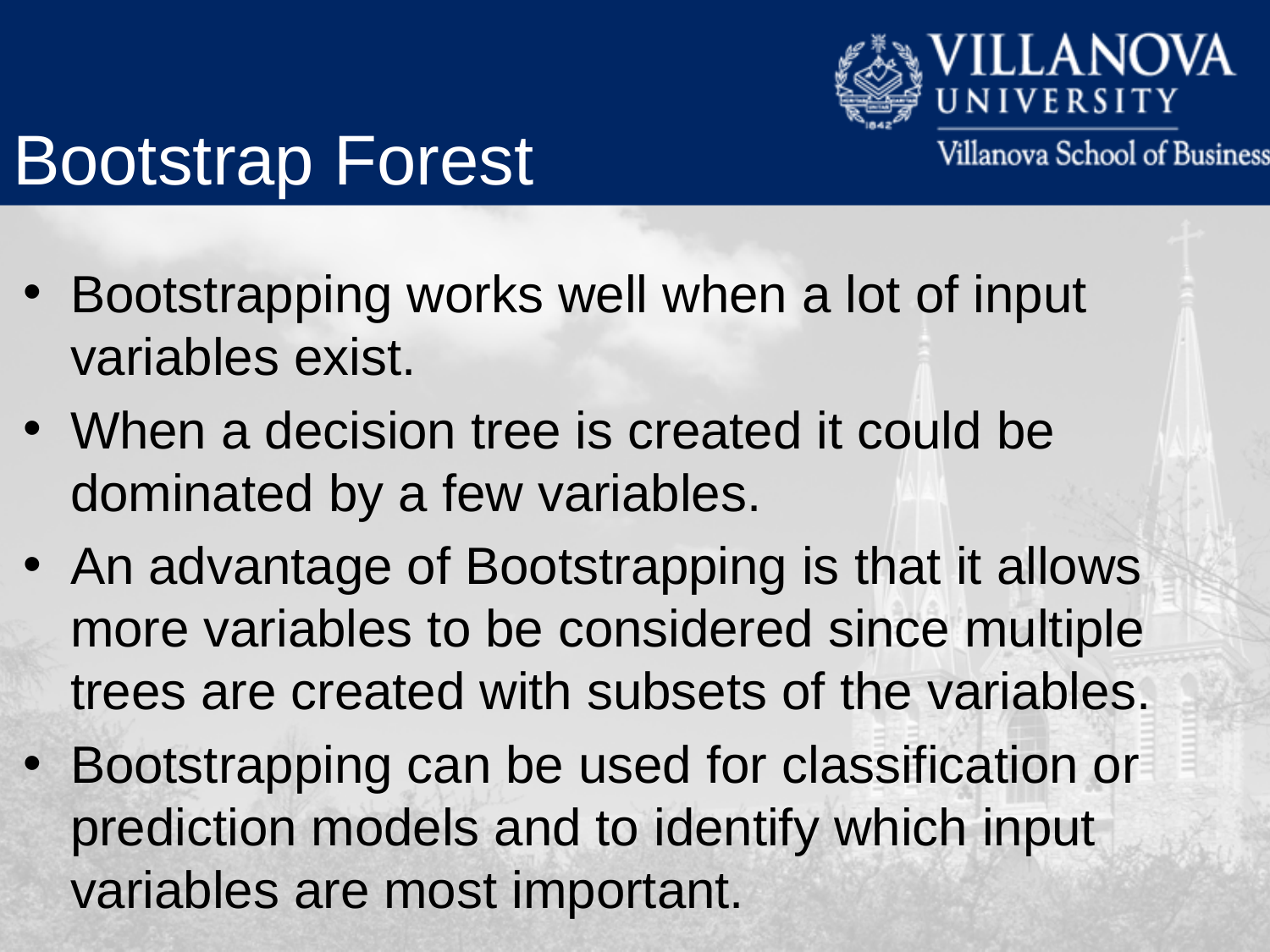

Bootstrap Forest
Bootstrapping works well when a lot of input variables exist.
When a decision tree is created it could be dominated by a few variables.
An advantage of Bootstrapping is that it allows more variables to be considered since multiple trees are created with subsets of the variables.
Bootstrapping can be used for classification or prediction models and to identify which input variables are most important.